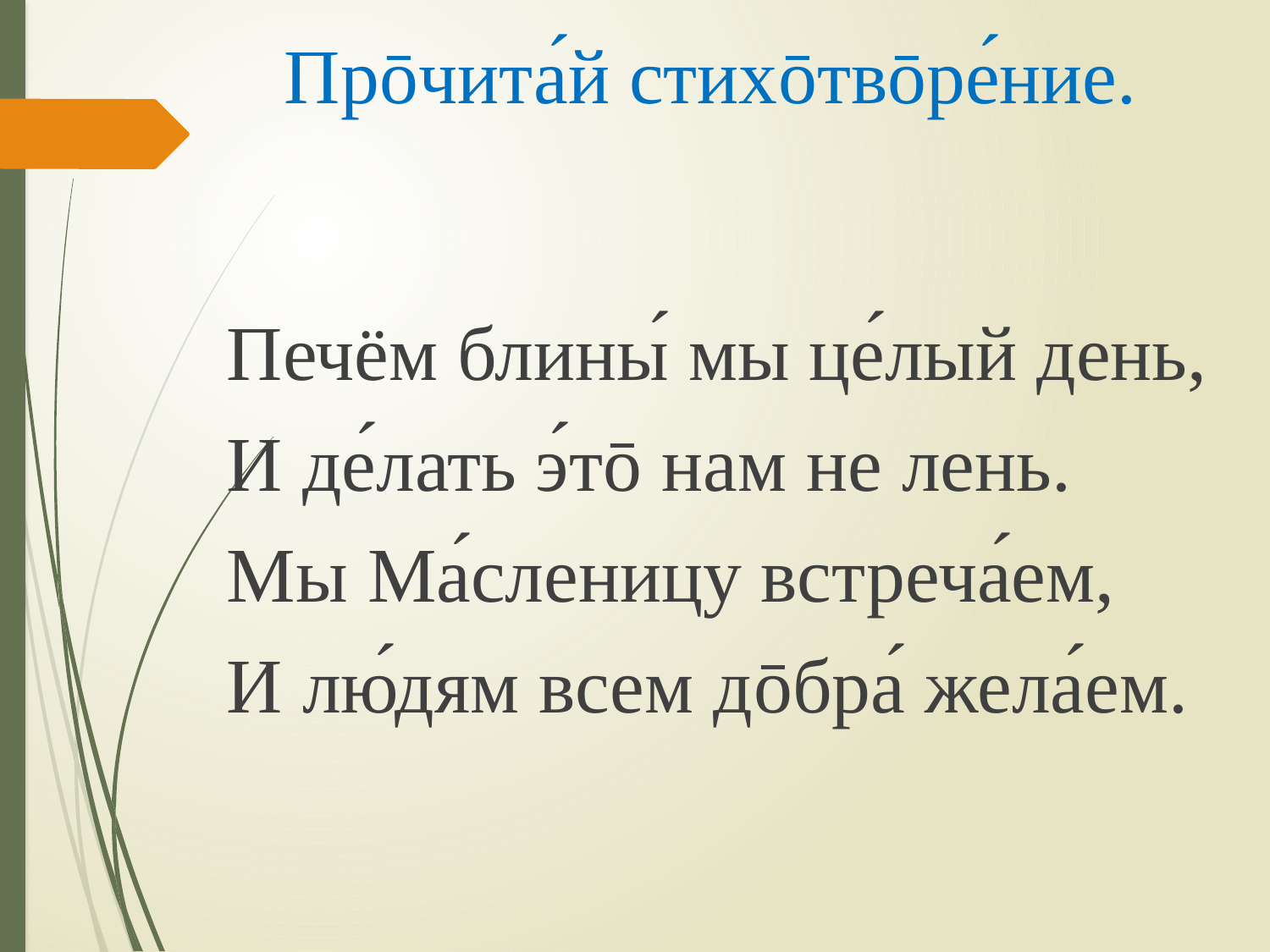

# Прōчита́й стихōтвōре́ние.
Печём блины́ мы це́лый день,
И де́лать э́тō нам не лень.
Мы Ма́сленицу встреча́ем,
И лю́дям всем дōбра́ жела́ем.